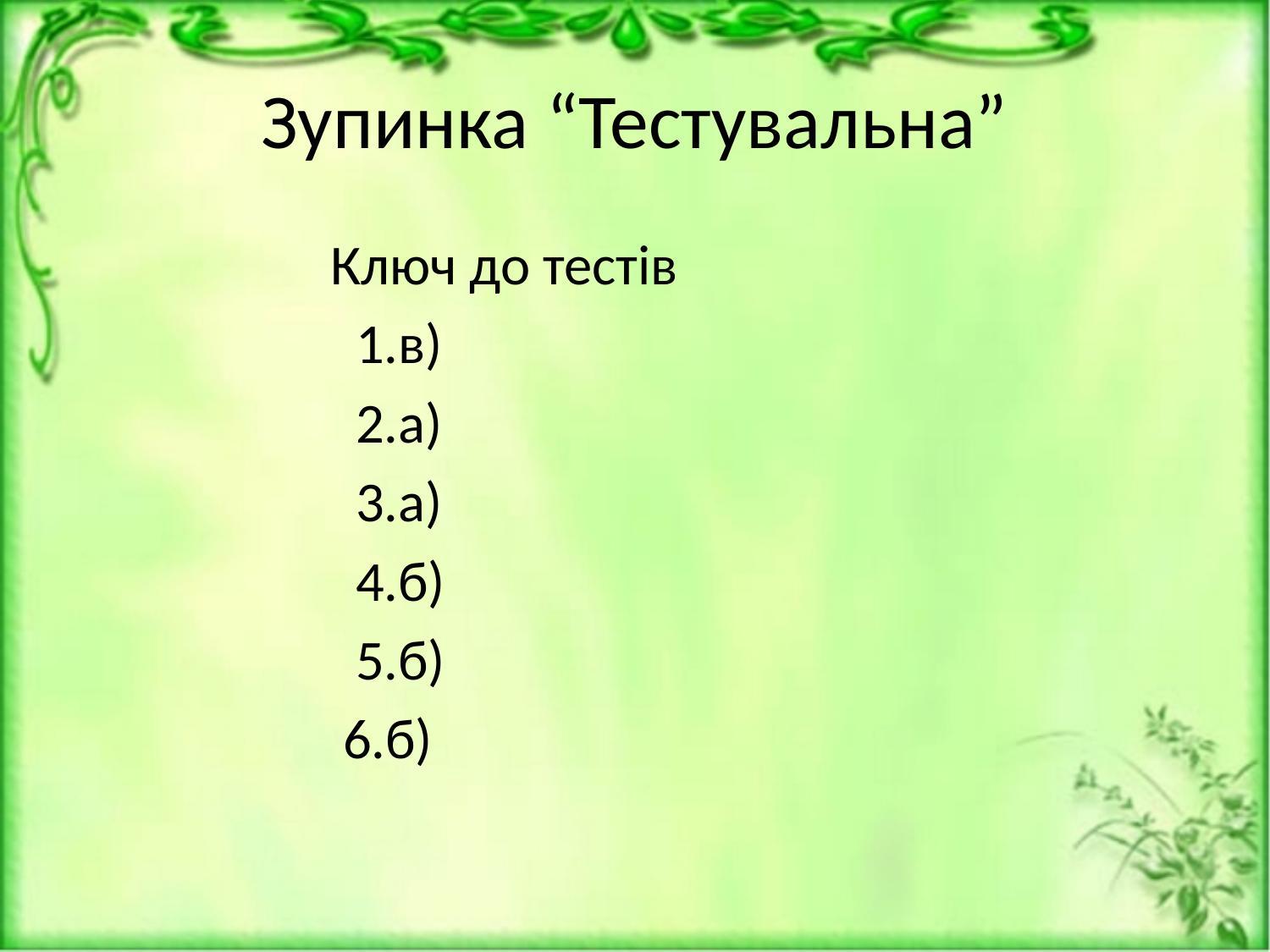

# Зупинка “Тестувальна”
                    Ключ до тестів
                      1.в)
                      2.а)
                      3.а)
                      4.б)
                      5.б)
                     6.б)